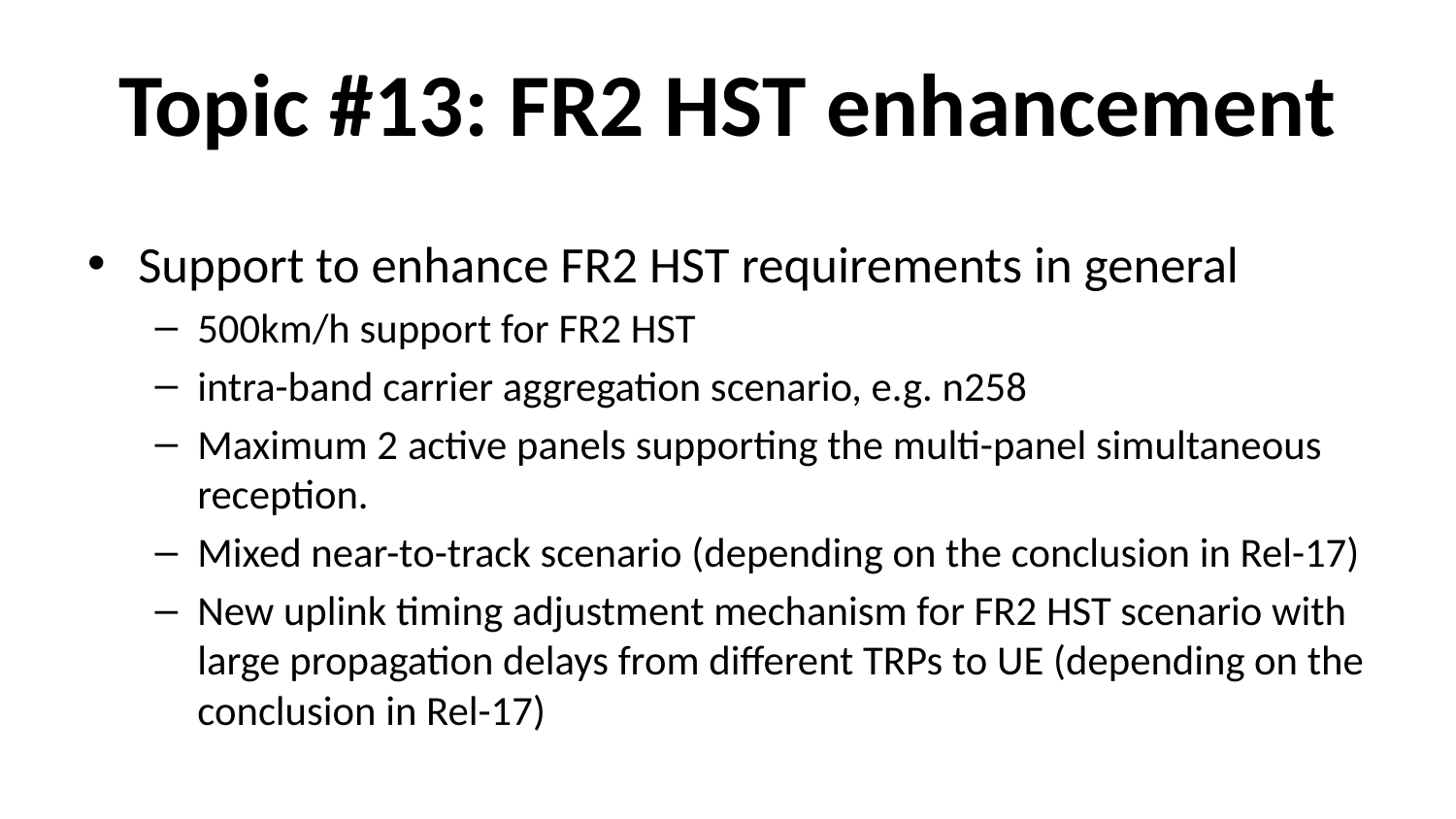

# Topic #13: FR2 HST enhancement
Support to enhance FR2 HST requirements in general
500km/h support for FR2 HST
intra-band carrier aggregation scenario, e.g. n258
Maximum 2 active panels supporting the multi-panel simultaneous reception.
Mixed near-to-track scenario (depending on the conclusion in Rel-17)
New uplink timing adjustment mechanism for FR2 HST scenario with large propagation delays from different TRPs to UE (depending on the conclusion in Rel-17)